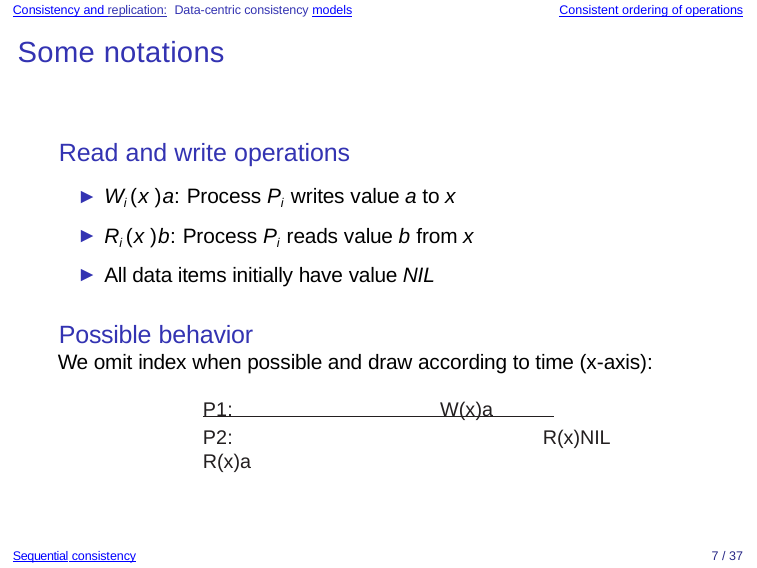

Consistency and replication: Data-centric consistency models
Consistent ordering of operations
Some notations
Read and write operations
Wi (x )a: Process Pi  writes value a to x
Ri (x )b: Process Pi  reads value b from x
All data items initially have value NIL

Possible behavior
We omit index when possible and draw according to time (x-axis):

P1:	W(x)a
P2:	R(x)NIL	R(x)a

Sequential consistency
7 / 37